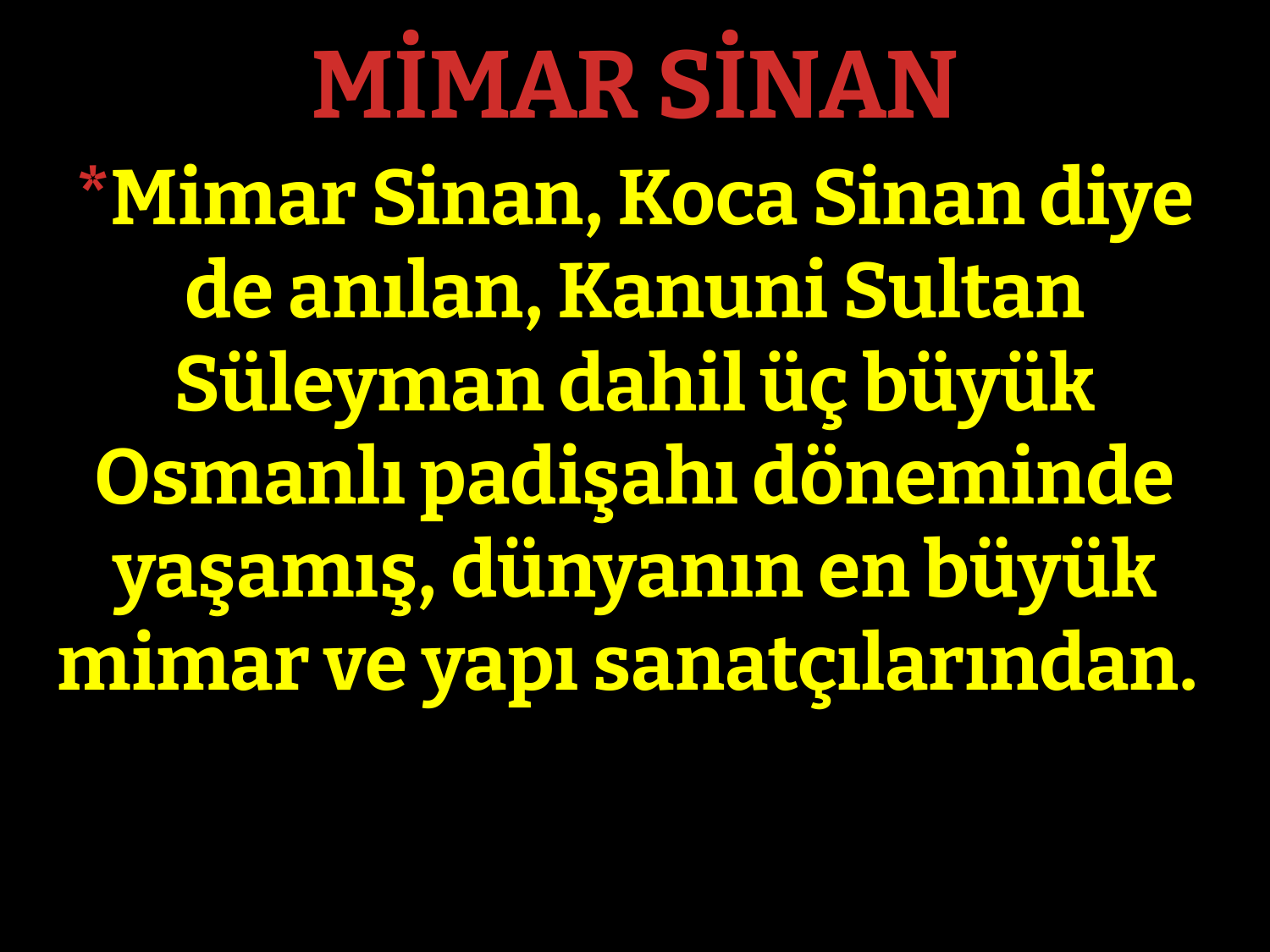

MİMAR SİNAN
*Mimar Sinan, Koca Sinan diye de anılan, Kanuni Sultan Süleyman dahil üç büyük Osmanlı padişahı döneminde yaşamış, dünyanın en büyük mimar ve yapı sanatçılarından.